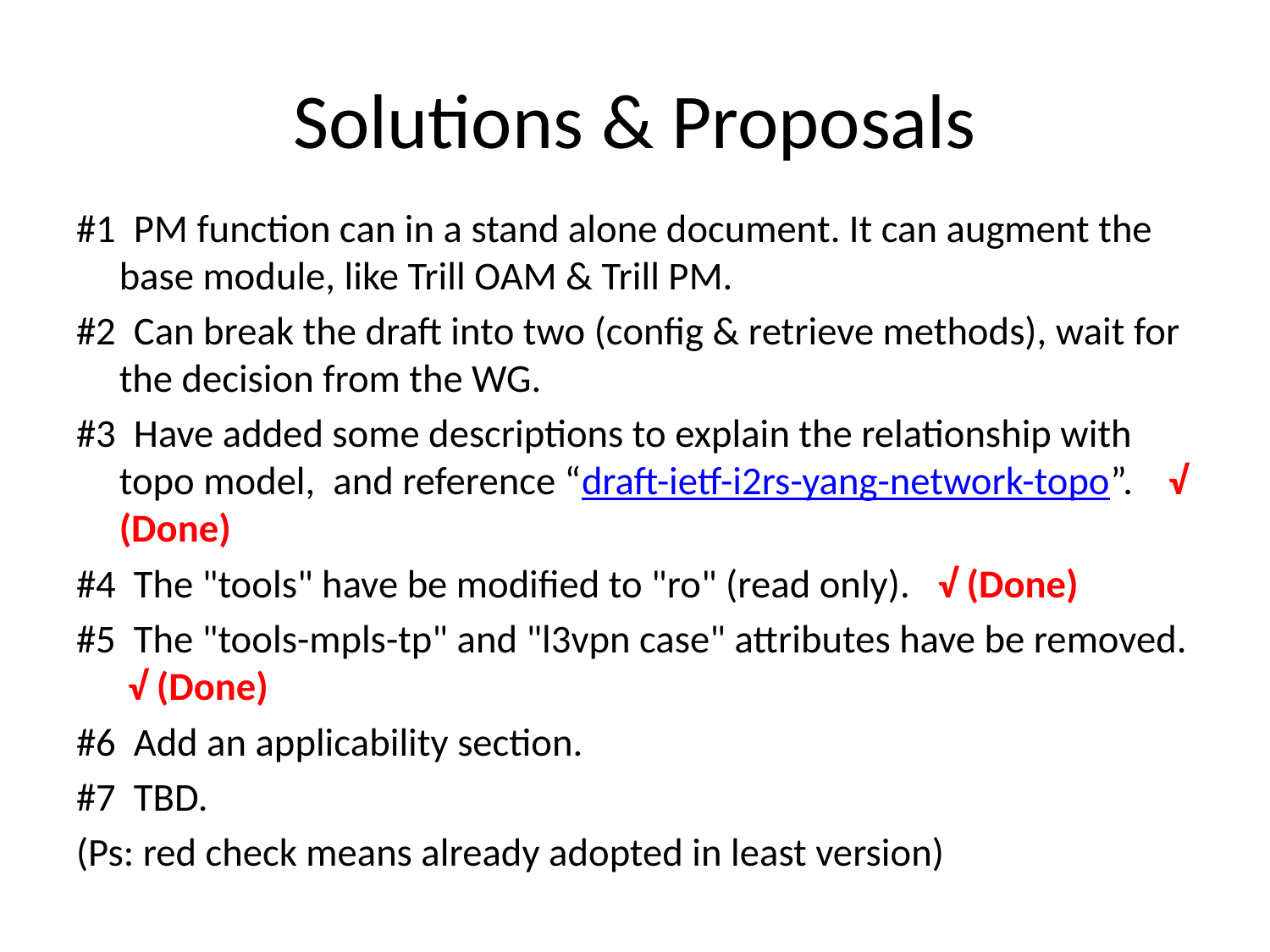

# Solutions & Proposals
#1  PM function can in a stand alone document. It can augment the base module, like Trill OAM & Trill PM.
#2  Can break the draft into two (config & retrieve methods), wait for the decision from the WG.
#3  Have added some descriptions to explain the relationship with topo model,  and reference “draft-ietf-i2rs-yang-network-topo”.    √ (Done)
#4  The "tools" have be modified to "ro" (read only).   √ (Done)
#5  The "tools-mpls-tp" and "l3vpn case" attributes have be removed.  √ (Done)
#6  Add an applicability section.
#7  TBD.
(Ps: red check means already adopted in least version)